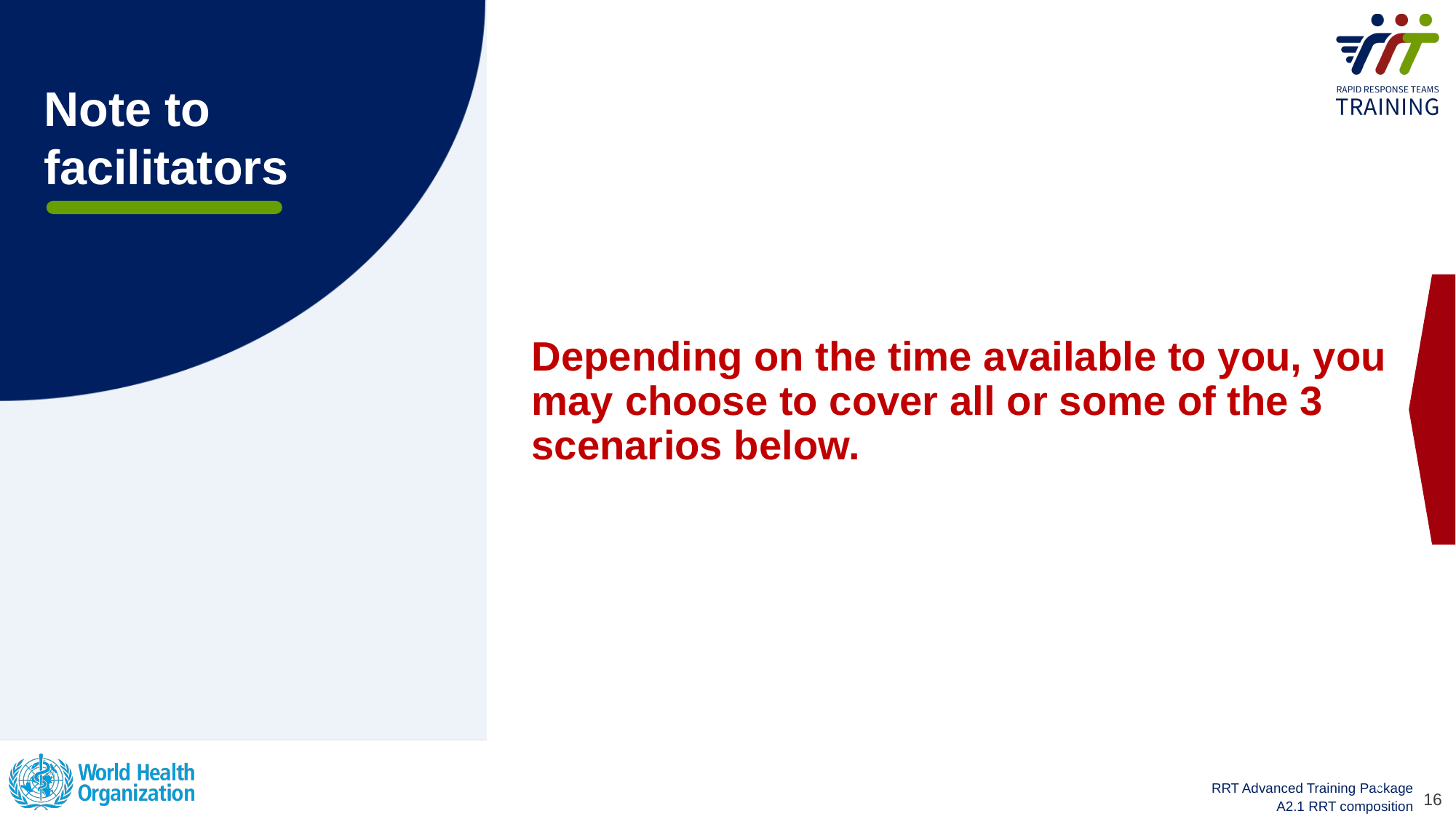

Note to
facilitators

Depending on the time available to you, you may choose to cover all or some of the 3 scenarios below.

16